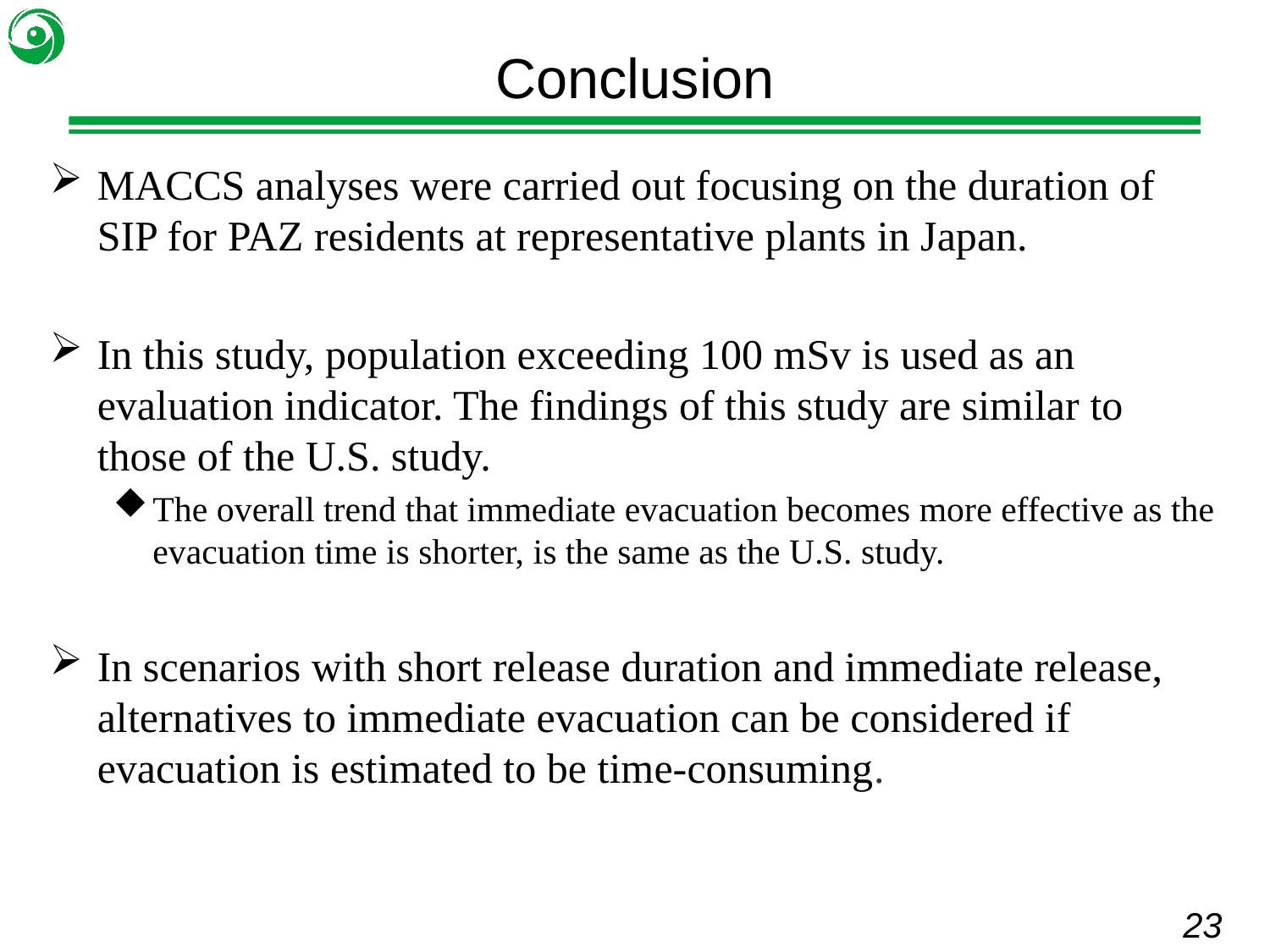

# Conclusion
MACCS analyses were carried out focusing on the duration of SIP for PAZ residents at representative plants in Japan.

In this study, population exceeding 100 mSv is used as an  evaluation indicator. The findings of this study are similar to those of the U.S. study.
The overall trend that immediate evacuation becomes more effective as the evacuation time is shorter, is the same as the U.S. study.

In scenarios with short release duration and immediate release, alternatives to immediate evacuation can be considered if evacuation is estimated to be time-consuming.